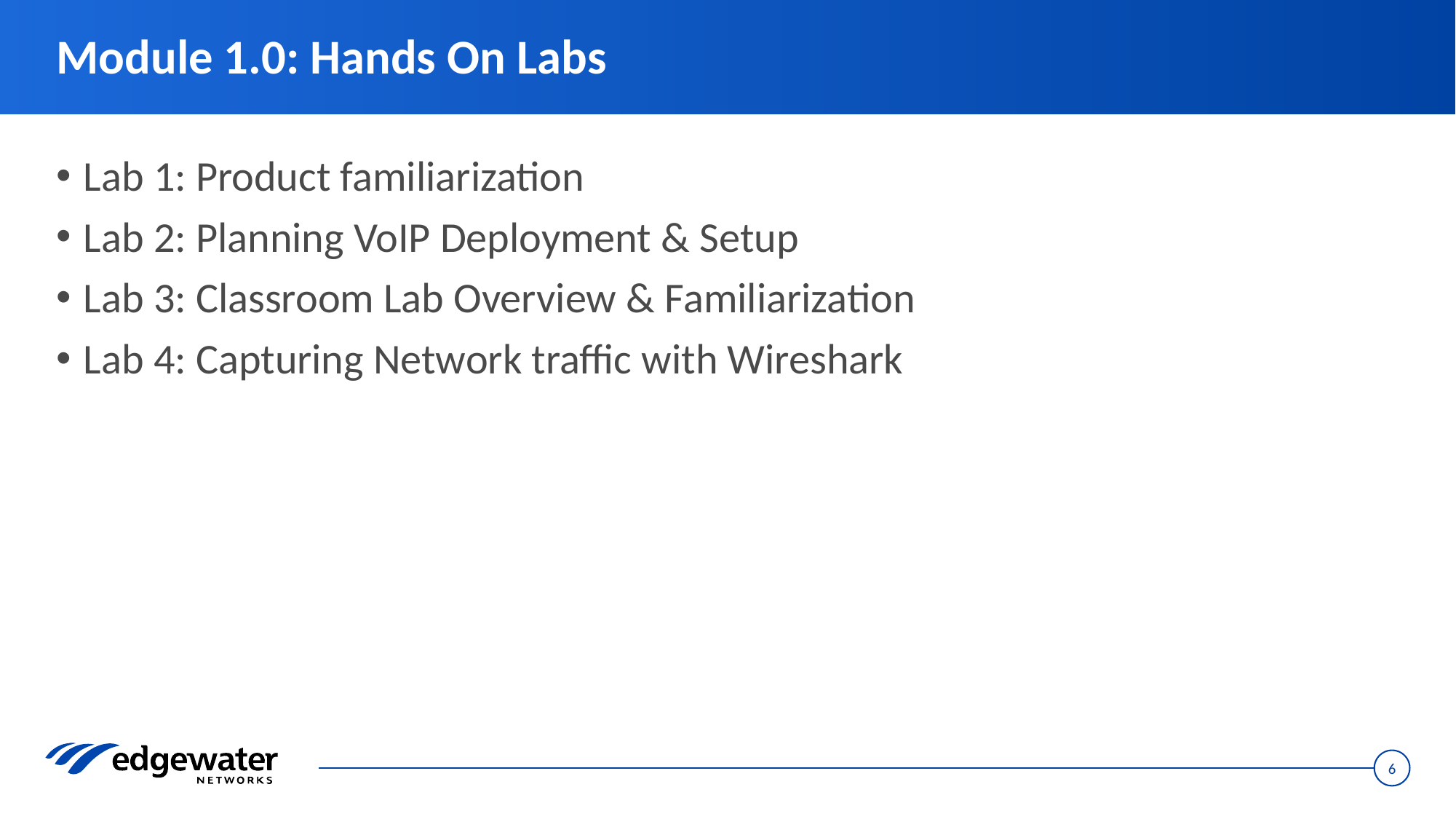

# Module 1.0: Hands On Labs
Lab 1: Product familiarization
Lab 2: Planning VoIP Deployment & Setup
Lab 3: Classroom Lab Overview & Familiarization
Lab 4: Capturing Network traffic with Wireshark